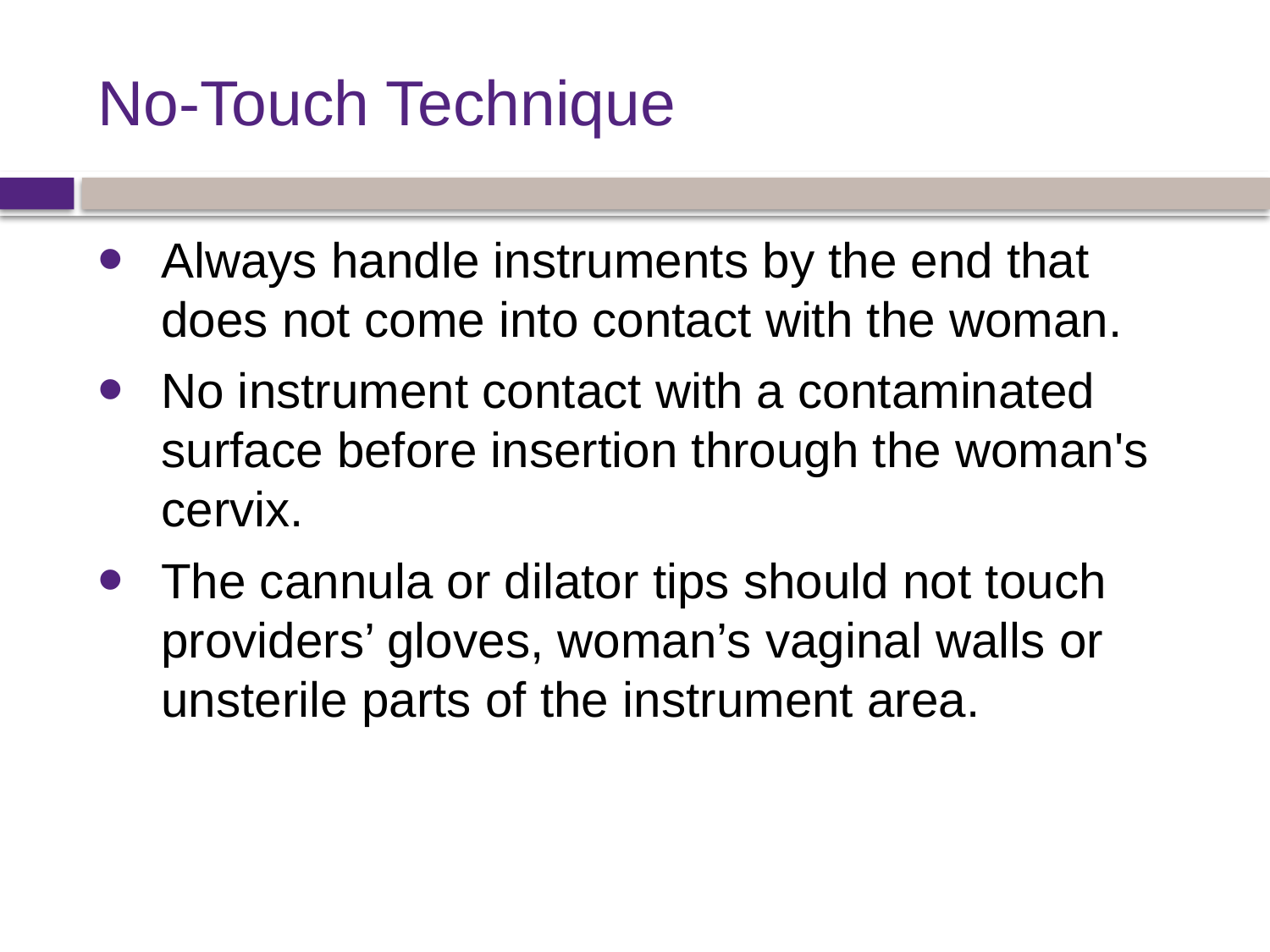

# No-Touch Technique
Always handle instruments by the end that does not come into contact with the woman.
No instrument contact with a contaminated surface before insertion through the woman's cervix.
The cannula or dilator tips should not touch providers’ gloves, woman’s vaginal walls or unsterile parts of the instrument area.